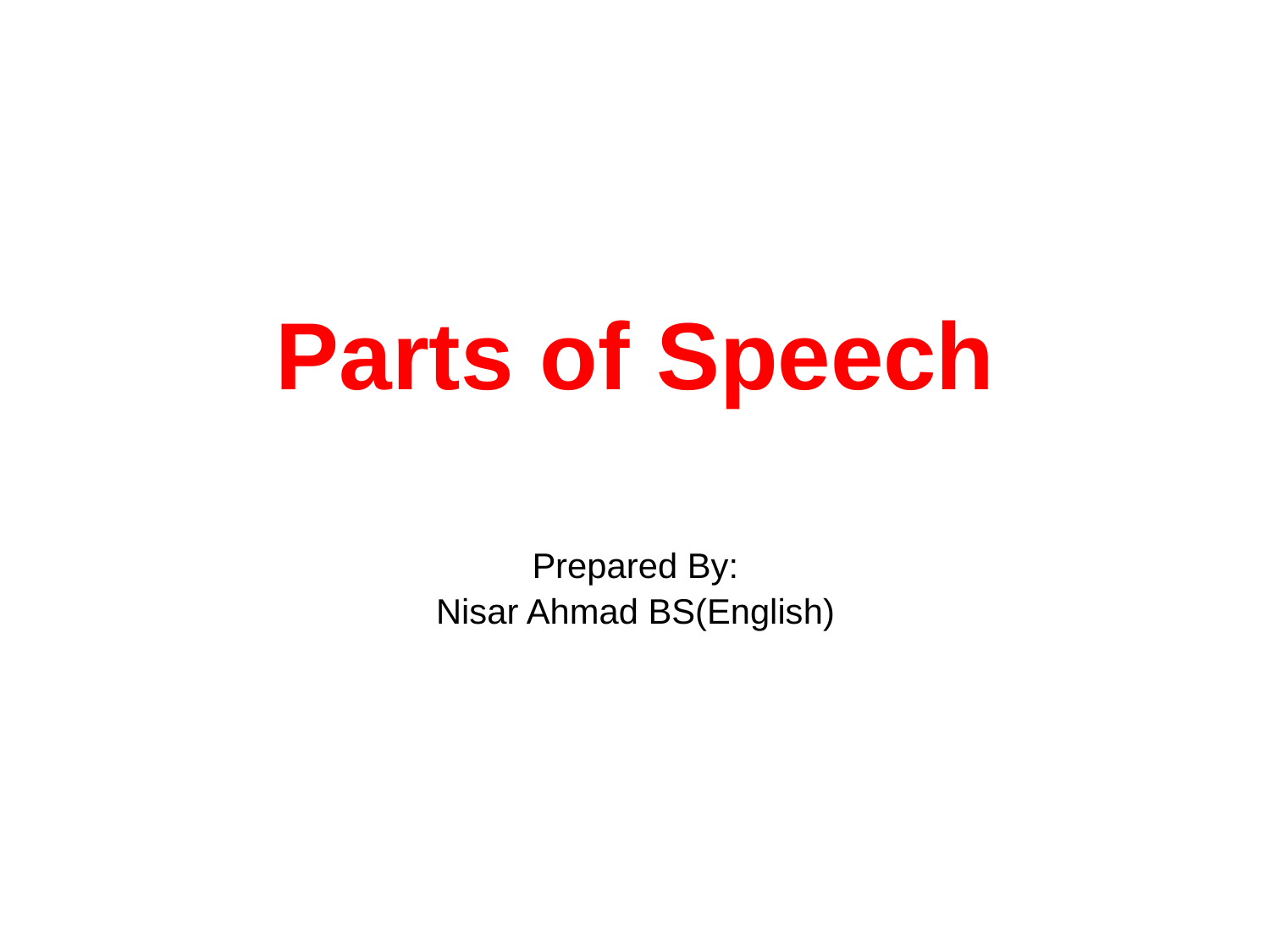

Parts of Speech
Prepared By:
Nisar Ahmad BS(English)